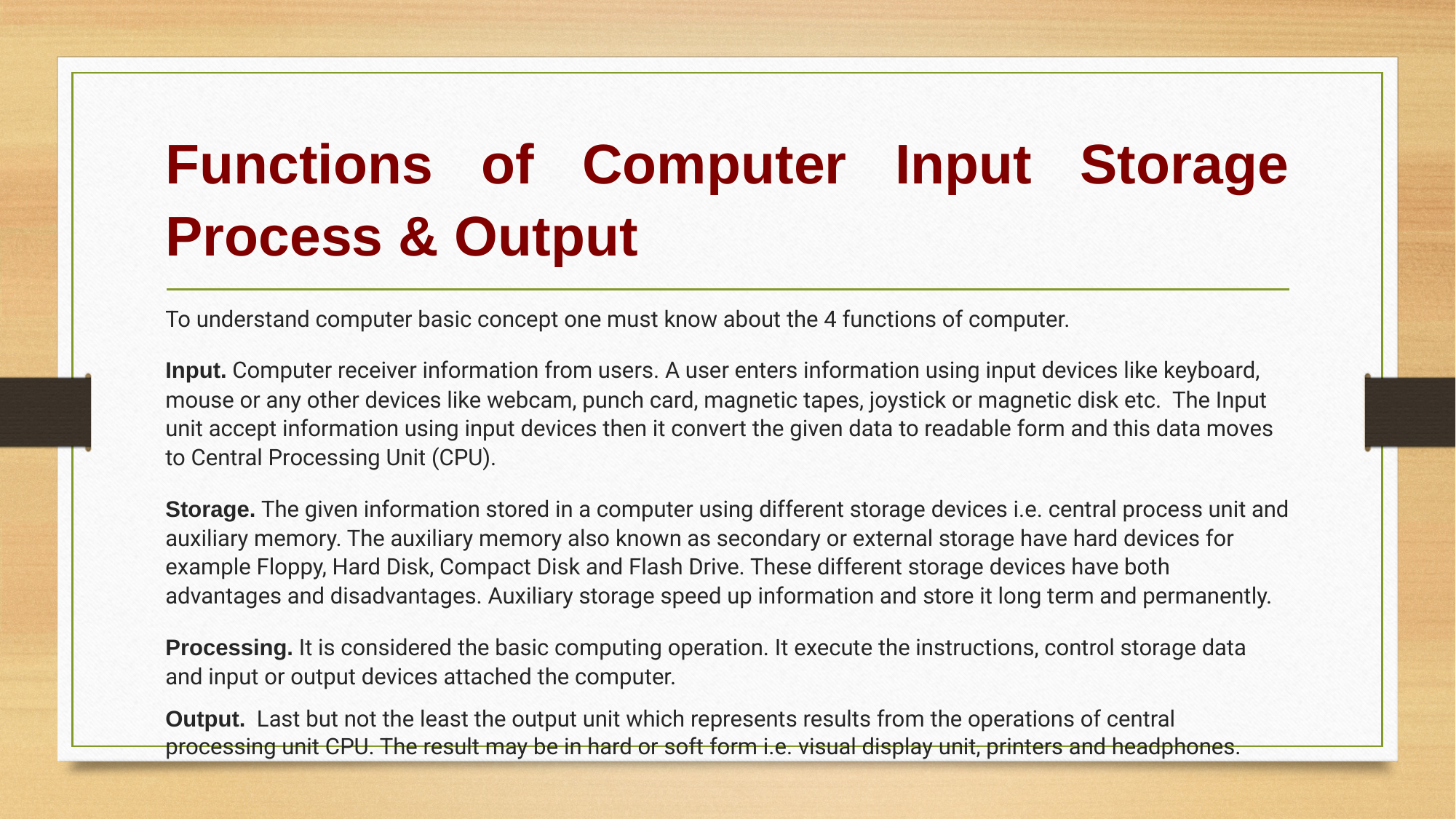

# Functions of Computer Input Storage Process & Output
To understand computer basic concept one must know about the 4 functions of computer.
Input. Computer receiver information from users. A user enters information using input devices like keyboard, mouse or any other devices like webcam, punch card, magnetic tapes, joystick or magnetic disk etc.  The Input unit accept information using input devices then it convert the given data to readable form and this data moves to Central Processing Unit (CPU).
Storage. The given information stored in a computer using different storage devices i.e. central process unit and auxiliary memory. The auxiliary memory also known as secondary or external storage have hard devices for example Floppy, Hard Disk, Compact Disk and Flash Drive. These different storage devices have both advantages and disadvantages. Auxiliary storage speed up information and store it long term and permanently.
Processing. It is considered the basic computing operation. It execute the instructions, control storage data and input or output devices attached the computer.
Output.  Last but not the least the output unit which represents results from the operations of central processing unit CPU. The result may be in hard or soft form i.e. visual display unit, printers and headphones.